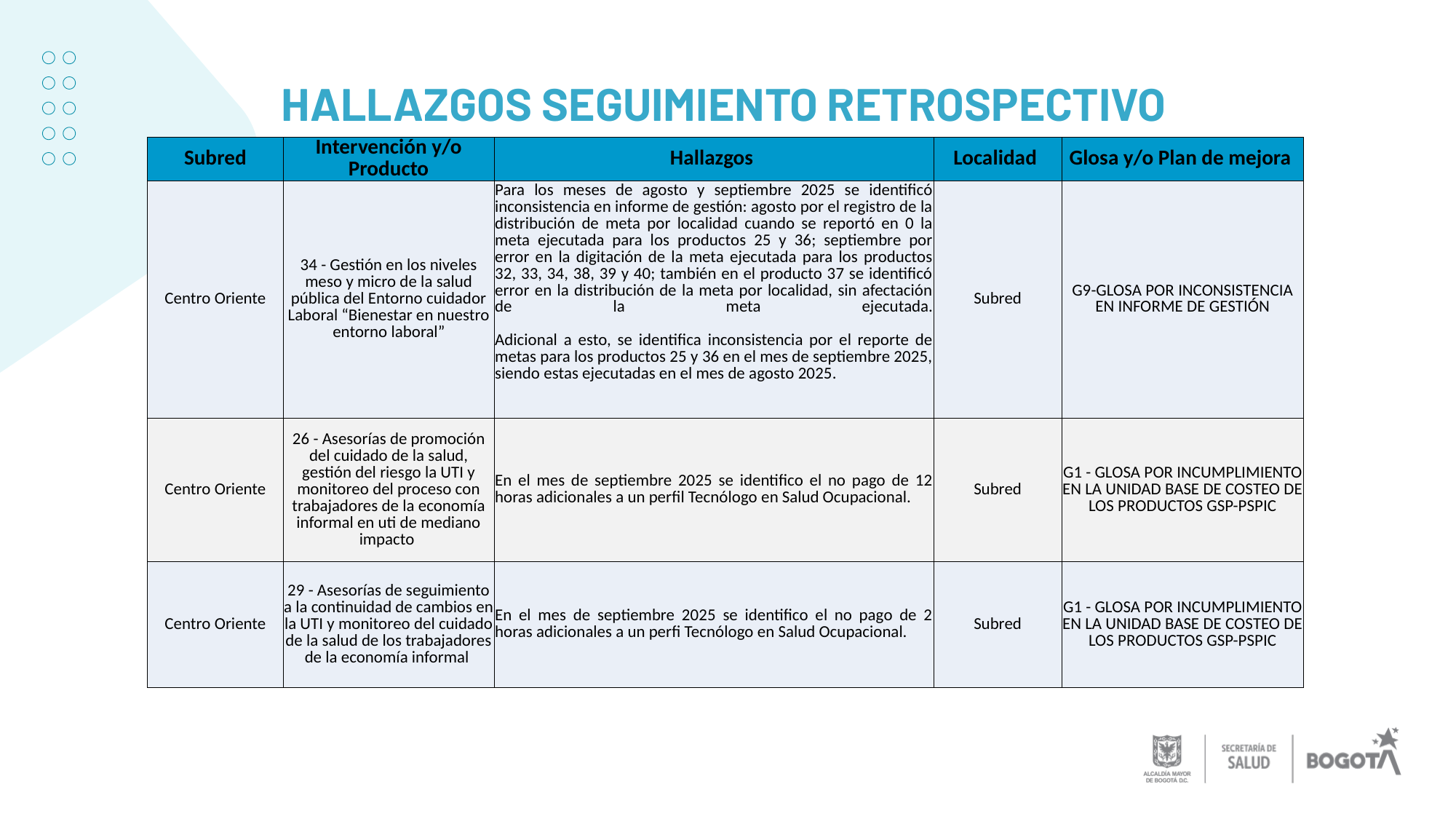

# HALLAZGOS SEGUIMIENTO RETROSPECTIVO
| Subred | Intervención y/o Producto | Hallazgos | Localidad | Glosa y/o Plan de mejora |
| --- | --- | --- | --- | --- |
| Centro Oriente | 34 - Gestión en los niveles meso y micro de la salud pública del Entorno cuidador Laboral “Bienestar en nuestro entorno laboral” | Para los meses de agosto y septiembre 2025 se identificó inconsistencia en informe de gestión: agosto por el registro de la distribución de meta por localidad cuando se reportó en 0 la meta ejecutada para los productos 25 y 36; septiembre por error en la digitación de la meta ejecutada para los productos 32, 33, 34, 38, 39 y 40; también en el producto 37 se identificó error en la distribución de la meta por localidad, sin afectación de la meta ejecutada. Adicional a esto, se identifica inconsistencia por el reporte de metas para los productos 25 y 36 en el mes de septiembre 2025, siendo estas ejecutadas en el mes de agosto 2025. | Subred | G9-GLOSA POR INCONSISTENCIA EN INFORME DE GESTIÓN |
| Centro Oriente | 26 - Asesorías de promoción del cuidado de la salud, gestión del riesgo la UTI y monitoreo del proceso con trabajadores de la economía informal en uti de mediano impacto | En el mes de septiembre 2025 se identifico el no pago de 12 horas adicionales a un perfil Tecnólogo en Salud Ocupacional. | Subred | G1 - GLOSA POR INCUMPLIMIENTO EN LA UNIDAD BASE DE COSTEO DE LOS PRODUCTOS GSP-PSPIC |
| Centro Oriente | 29 - Asesorías de seguimiento a la continuidad de cambios en la UTI y monitoreo del cuidado de la salud de los trabajadores de la economía informal | En el mes de septiembre 2025 se identifico el no pago de 2 horas adicionales a un perfi Tecnólogo en Salud Ocupacional. | Subred | G1 - GLOSA POR INCUMPLIMIENTO EN LA UNIDAD BASE DE COSTEO DE LOS PRODUCTOS GSP-PSPIC |